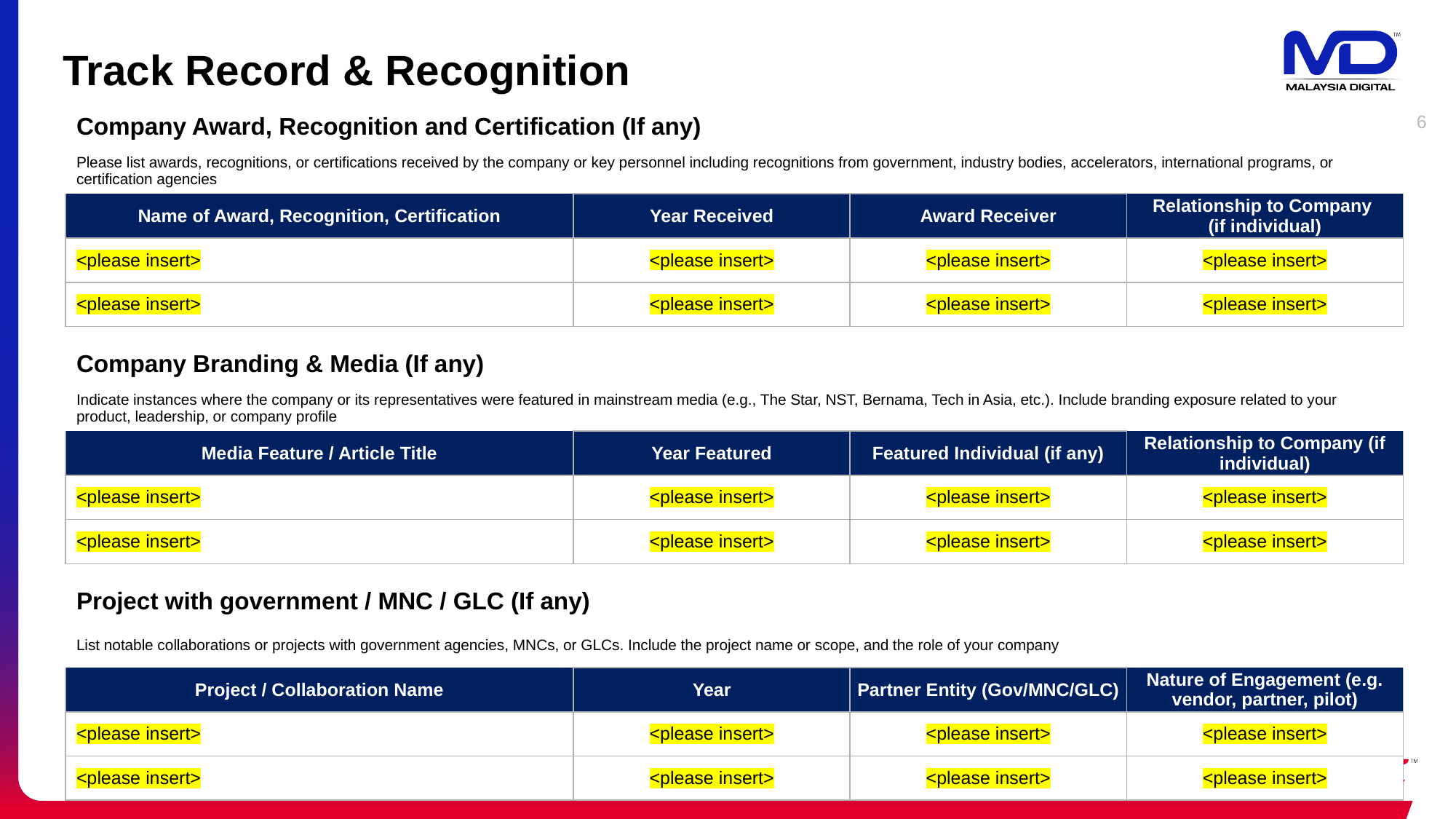

# Track Record & Recognition
| Company Award, Recognition and Certification (If any) |  |  |  |
| --- | --- | --- | --- |
| Please list awards, recognitions, or certifications received by the company or key personnel including recognitions from government, industry bodies, accelerators, international programs, or certification agencies |  |  |  |
| Name of Award, Recognition, Certification | Year Received | Award Receiver | Relationship to Company (if individual) |
| <please insert> | <please insert> | <please insert> | <please insert> |
| <please insert> | <please insert> | <please insert> | <please insert> |
6
| Company Branding & Media (If any) |  |  |  |
| --- | --- | --- | --- |
| Indicate instances where the company or its representatives were featured in mainstream media (e.g., The Star, NST, Bernama, Tech in Asia, etc.). Include branding exposure related to your product, leadership, or company profile |  |  |  |
| Media Feature / Article Title | Year Featured | Featured Individual (if any) | Relationship to Company (if individual) |
| <please insert> | <please insert> | <please insert> | <please insert> |
| <please insert> | <please insert> | <please insert> | <please insert> |
| Project with government / MNC / GLC (If any) |  |  |  |
| --- | --- | --- | --- |
| List notable collaborations or projects with government agencies, MNCs, or GLCs. Include the project name or scope, and the role of your company |  |  |  |
| Project / Collaboration Name | Year | Partner Entity (Gov/MNC/GLC) | Nature of Engagement (e.g. vendor, partner, pilot) |
| <please insert> | <please insert> | <please insert> | <please insert> |
| <please insert> | <please insert> | <please insert> | <please insert> |